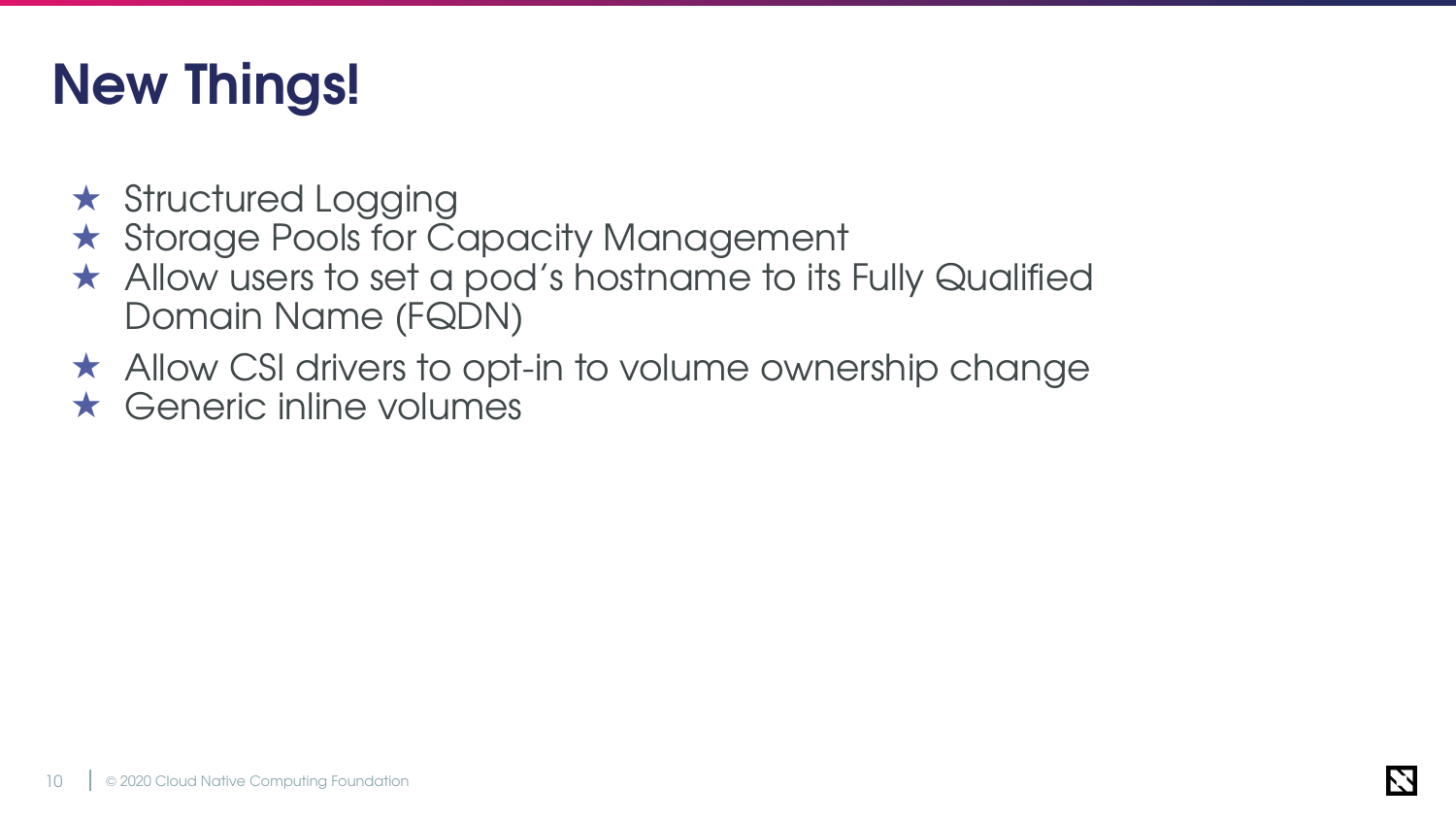

# New Things!
Structured Logging
Storage Pools for Capacity Management
Allow users to set a pod’s hostname to its Fully Qualified Domain Name (FQDN)
Allow CSI drivers to opt-in to volume ownership change
Generic inline volumes